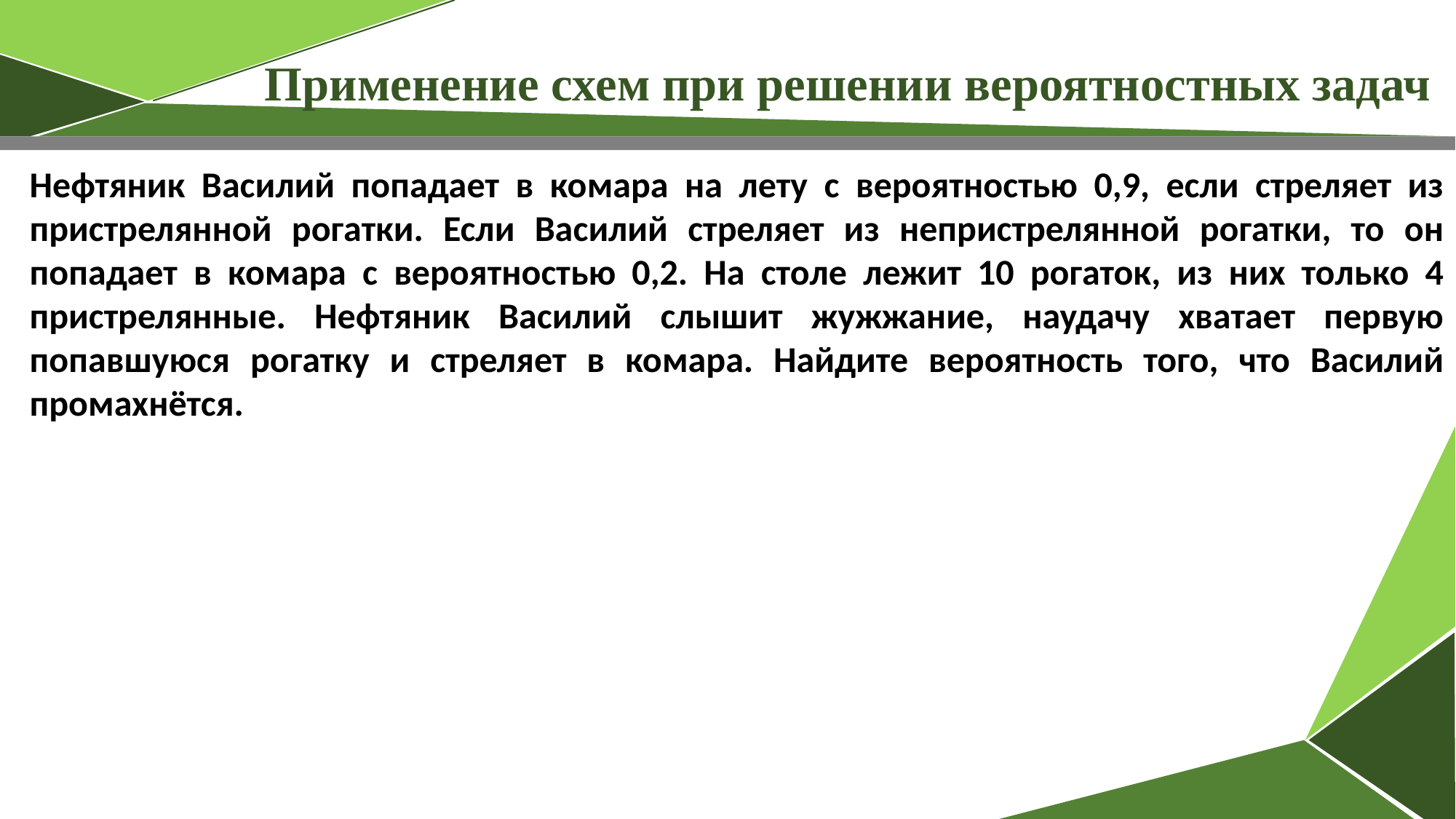

Применение схем при решении вероятностных задач

Нефтяник Василий попадает в комара на лету с вероятностью 0,9, если стреляет из пристрелянной рогатки. Если Василий стреляет из непристрелянной рогатки, то он попадает в комара с вероятностью 0,2. На столе лежит 10 рогаток, из них только 4 пристрелянные. Нефтяник Василий слышит жужжание, наудачу хватает первую попавшуюся рогатку и стреляет в комара. Найдите вероятность того, что Василий промахнётся.